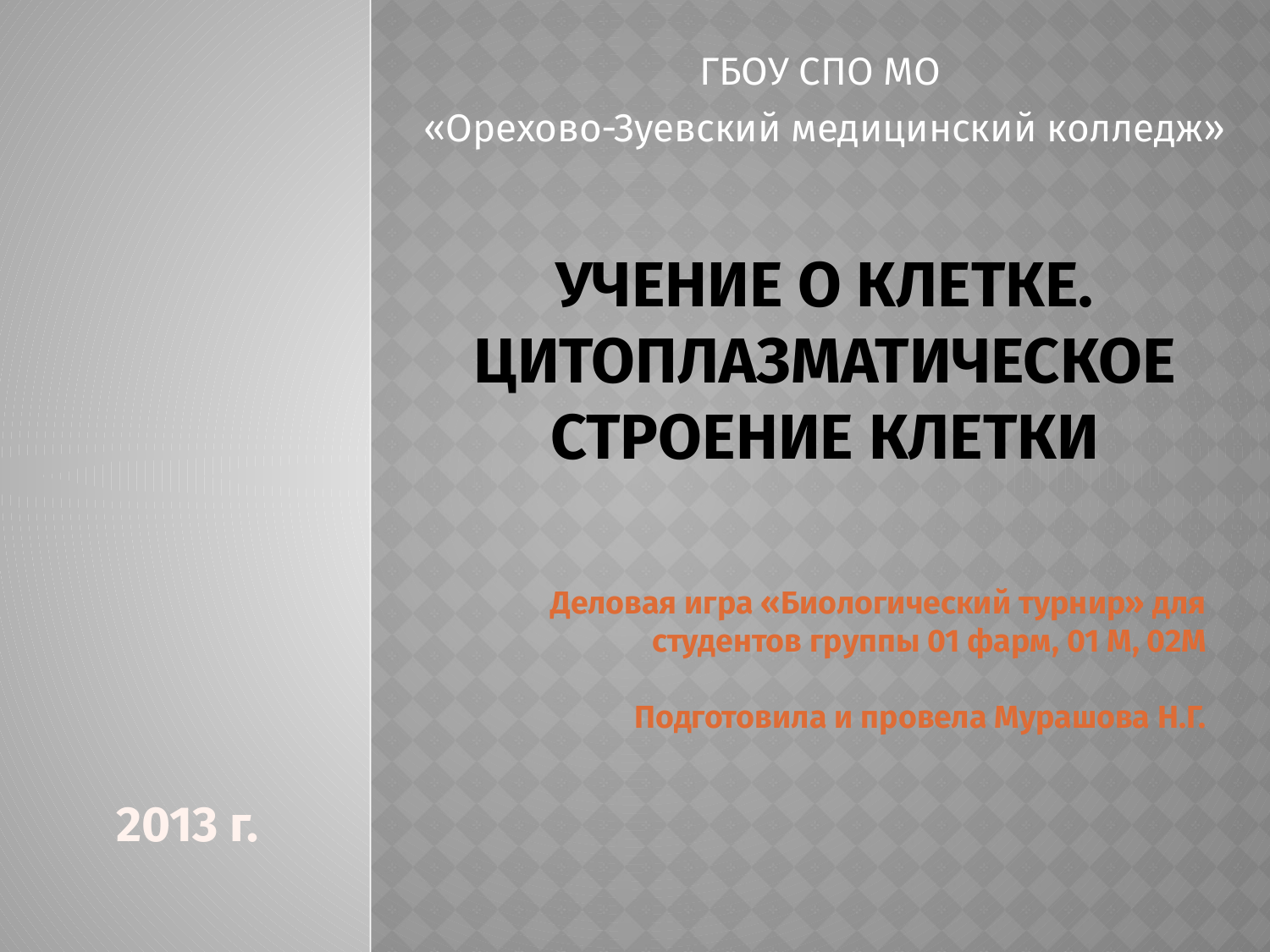

ГБОУ СПО МО
«Орехово-Зуевский медицинский колледж»
# Учение о клетке. Цитоплазматическое строение клетки
Деловая игра «Биологический турнир» для студентов группы 01 фарм, 01 М, 02М

Подготовила и провела Мурашова Н.Г.
2013 г.